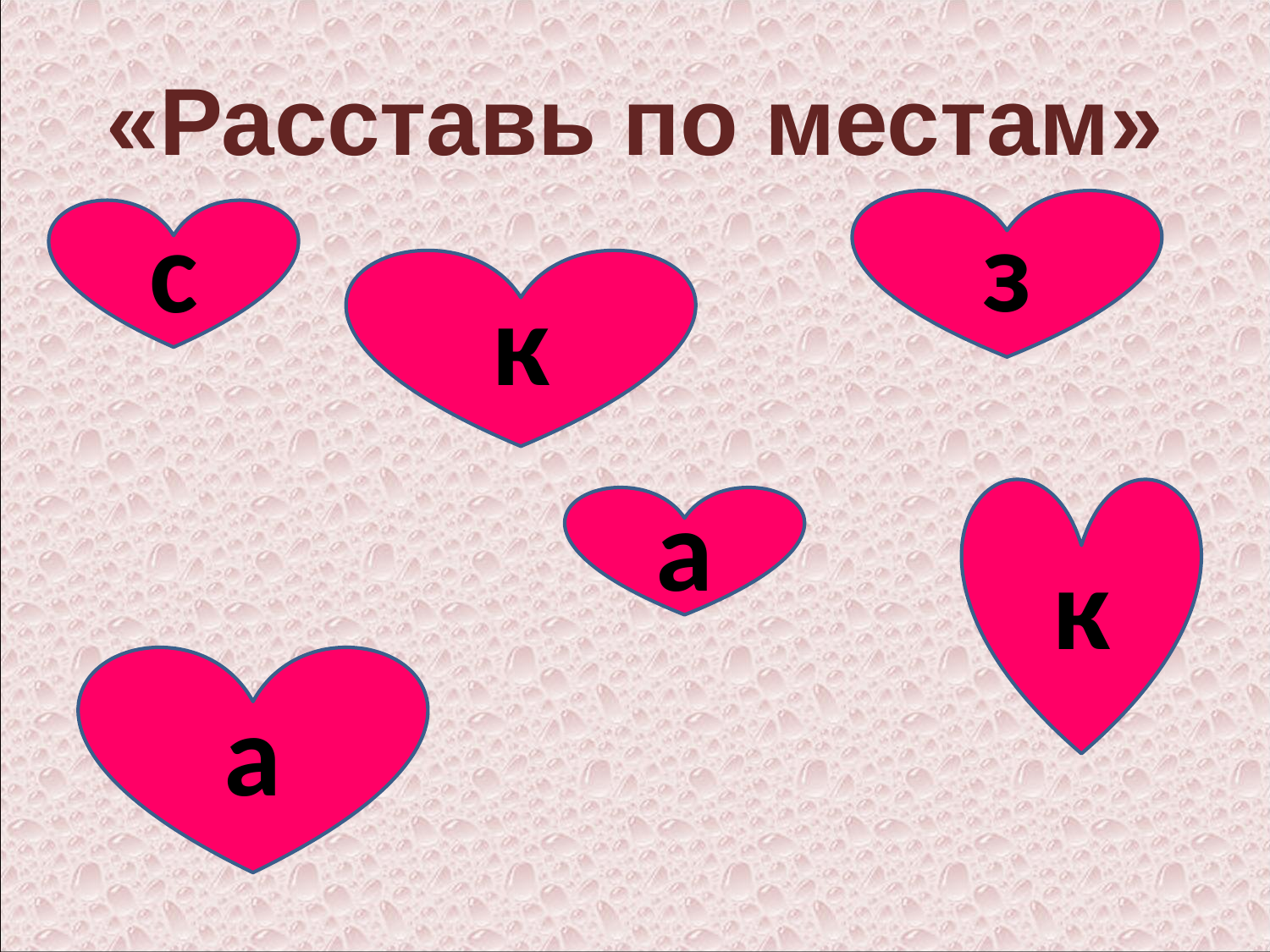

# «Расставь по местам»
з
с
к
к
а
а